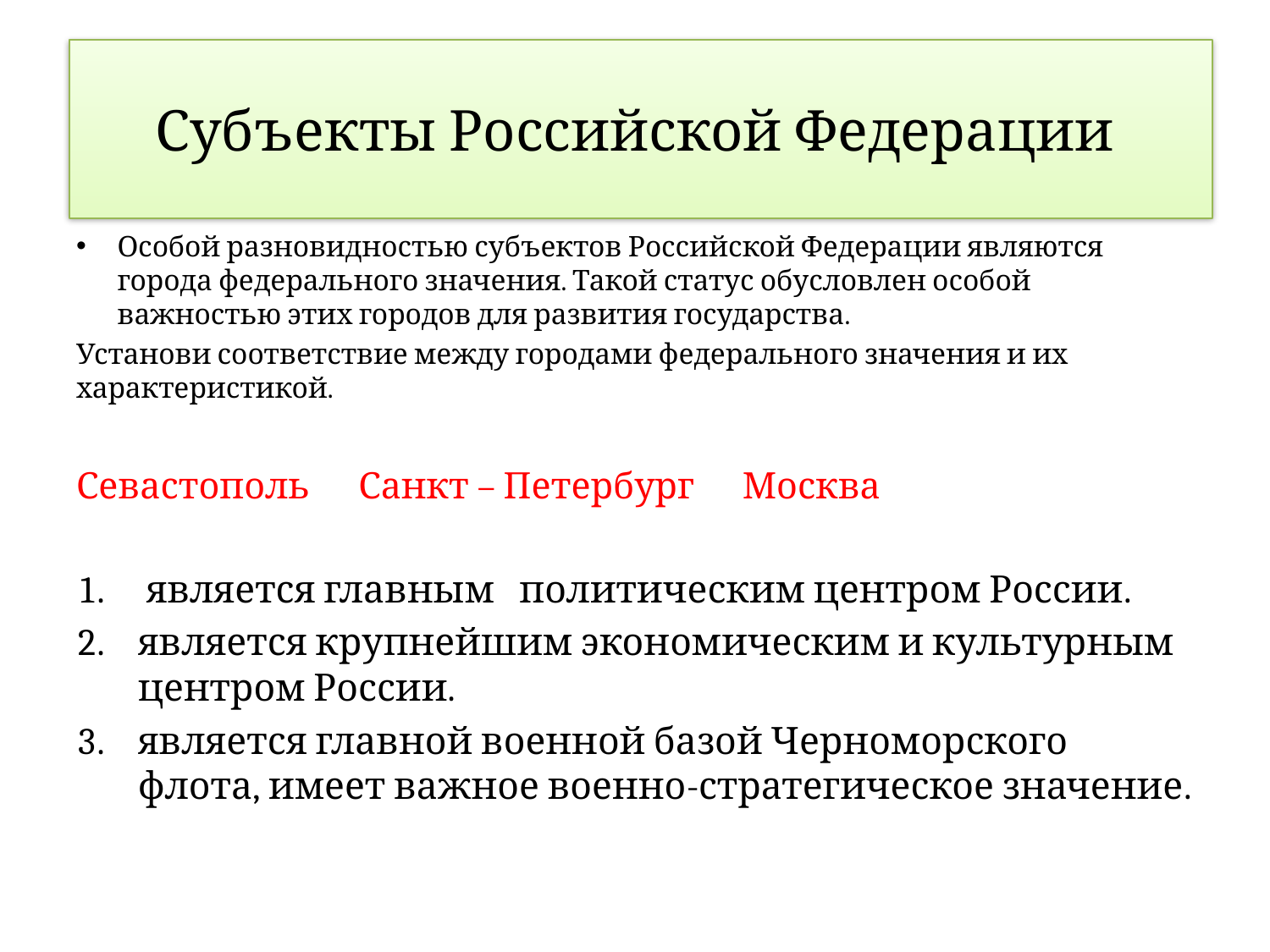

# Субъекты Российской Федерации
Особой разновидностью субъектов Российской Федерации являются города федерального значения. Такой статус обусловлен особой важностью этих городов для развития государства.
Установи соответствие между городами федерального значения и их характеристикой.

Севастополь      Санкт – Петербург      Москва

 является главным   политическим центром России.
является крупнейшим экономическим и культурным центром России.
является главной военной базой Черноморского флота, имеет важное военно-стратегическое значение.